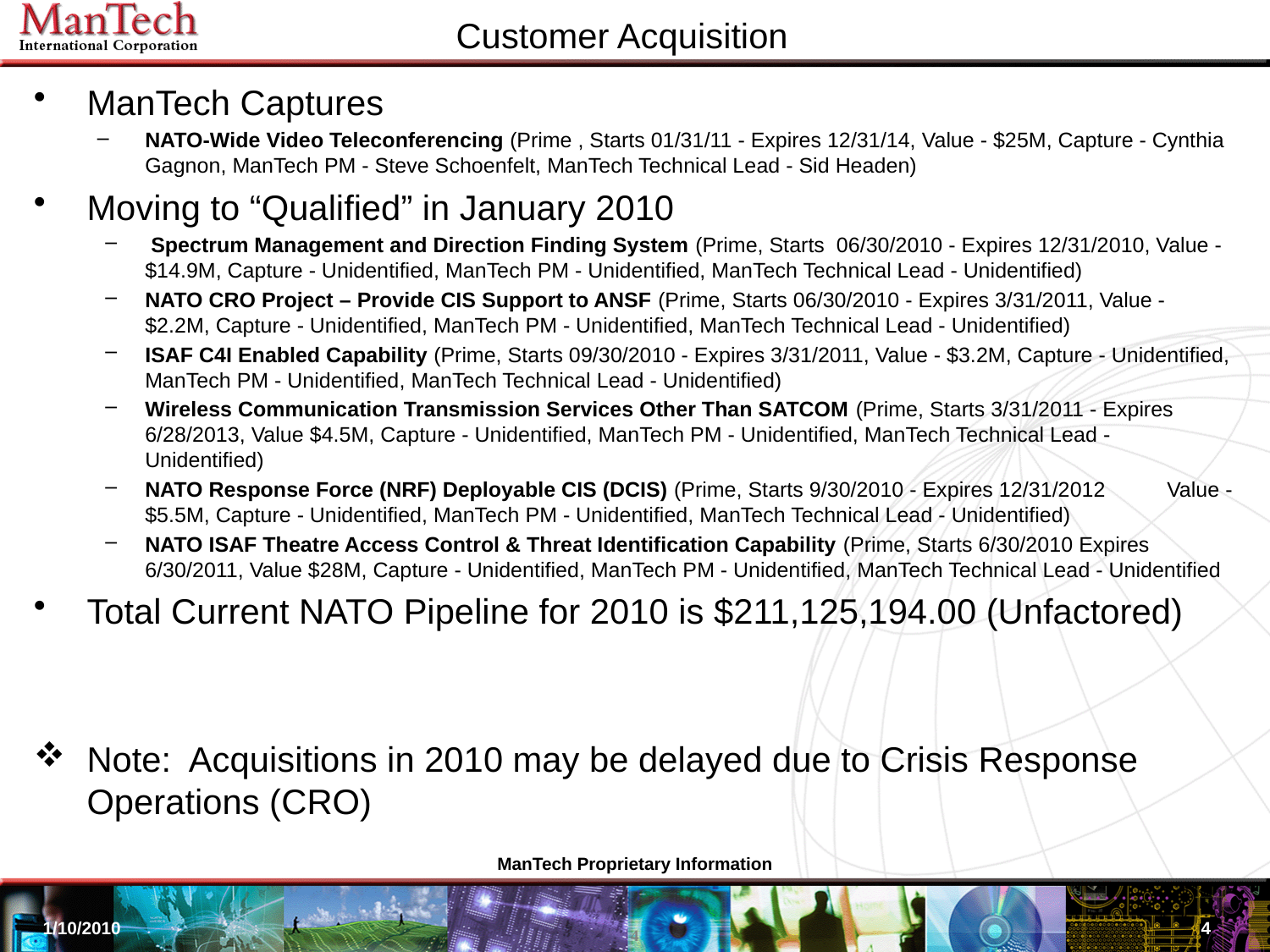

Customer Acquisition
ManTech Captures
NATO-Wide Video Teleconferencing (Prime , Starts 01/31/11 - Expires 12/31/14, Value - $25M, Capture - Cynthia Gagnon, ManTech PM - Steve Schoenfelt, ManTech Technical Lead - Sid Headen)
Moving to “Qualified” in January 2010
 Spectrum Management and Direction Finding System (Prime, Starts  06/30/2010 - Expires 12/31/2010, Value - $14.9M, Capture - Unidentified, ManTech PM - Unidentified, ManTech Technical Lead - Unidentified)
NATO CRO Project – Provide CIS Support to ANSF (Prime, Starts 06/30/2010 - Expires 3/31/2011, Value - $2.2M, Capture - Unidentified, ManTech PM - Unidentified, ManTech Technical Lead - Unidentified)
ISAF C4I Enabled Capability (Prime, Starts 09/30/2010 - Expires 3/31/2011, Value - $3.2M, Capture - Unidentified, ManTech PM - Unidentified, ManTech Technical Lead - Unidentified)
Wireless Communication Transmission Services Other Than SATCOM (Prime, Starts 3/31/2011 - Expires 6/28/2013, Value $4.5M, Capture - Unidentified, ManTech PM - Unidentified, ManTech Technical Lead - 	Unidentified)
NATO Response Force (NRF) Deployable CIS (DCIS) (Prime, Starts 9/30/2010 - Expires 12/31/2012	 Value - $5.5M, Capture - Unidentified, ManTech PM - Unidentified, ManTech Technical Lead - Unidentified)
NATO ISAF Theatre Access Control & Threat Identification Capability (Prime, Starts 6/30/2010 Expires 6/30/2011, Value $28M, Capture - Unidentified, ManTech PM - Unidentified, ManTech Technical Lead - Unidentified
Total Current NATO Pipeline for 2010 is $211,125,194.00 (Unfactored)

Note:  Acquisitions in 2010 may be delayed due to Crisis Response Operations (CRO)

4